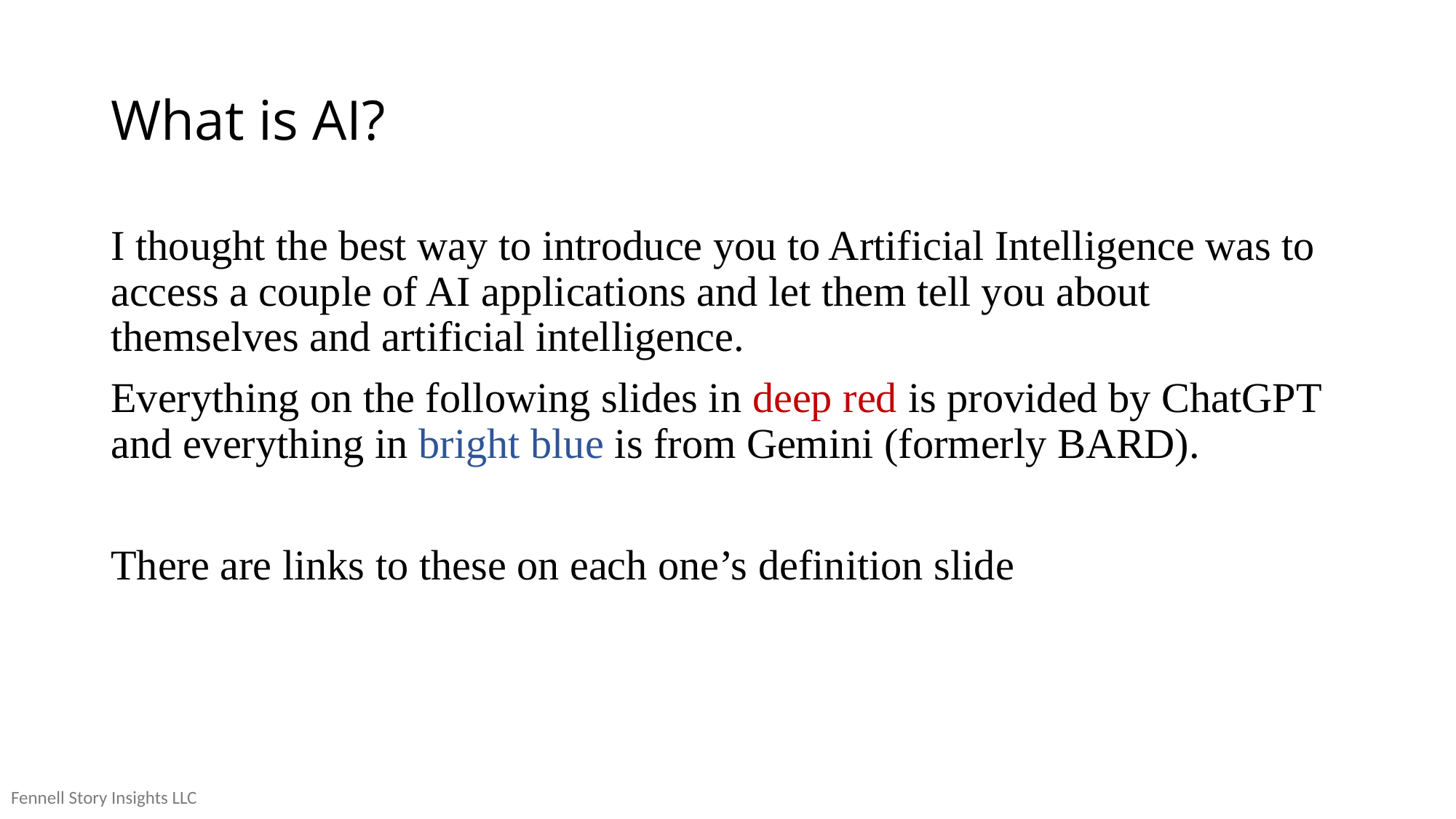

# What is AI?
I thought the best way to introduce you to Artificial Intelligence was to access a couple of AI applications and let them tell you about themselves and artificial intelligence.
Everything on the following slides in deep red is provided by ChatGPT and everything in bright blue is from Gemini (formerly BARD).

There are links to these on each one’s definition slide

Fennell Story Insights LLC